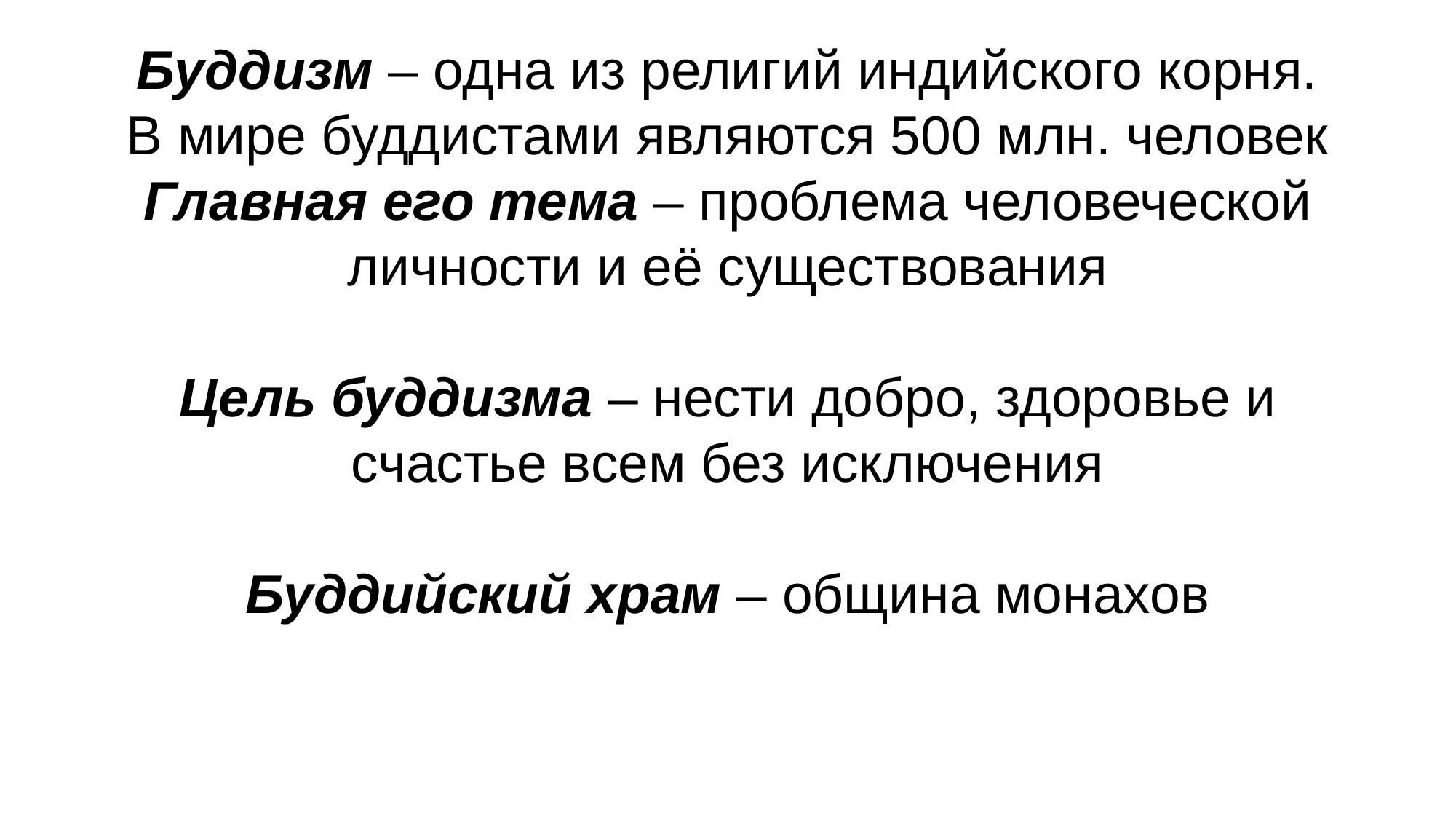

Буддизм – одна из религий индийского корня. В мире буддистами являются 500 млн. человек
Главная его тема – проблема человеческой личности и её существования

Цель буддизма – нести добро, здоровье и счастье всем без исключения

Буддийский храм – община монахов

#